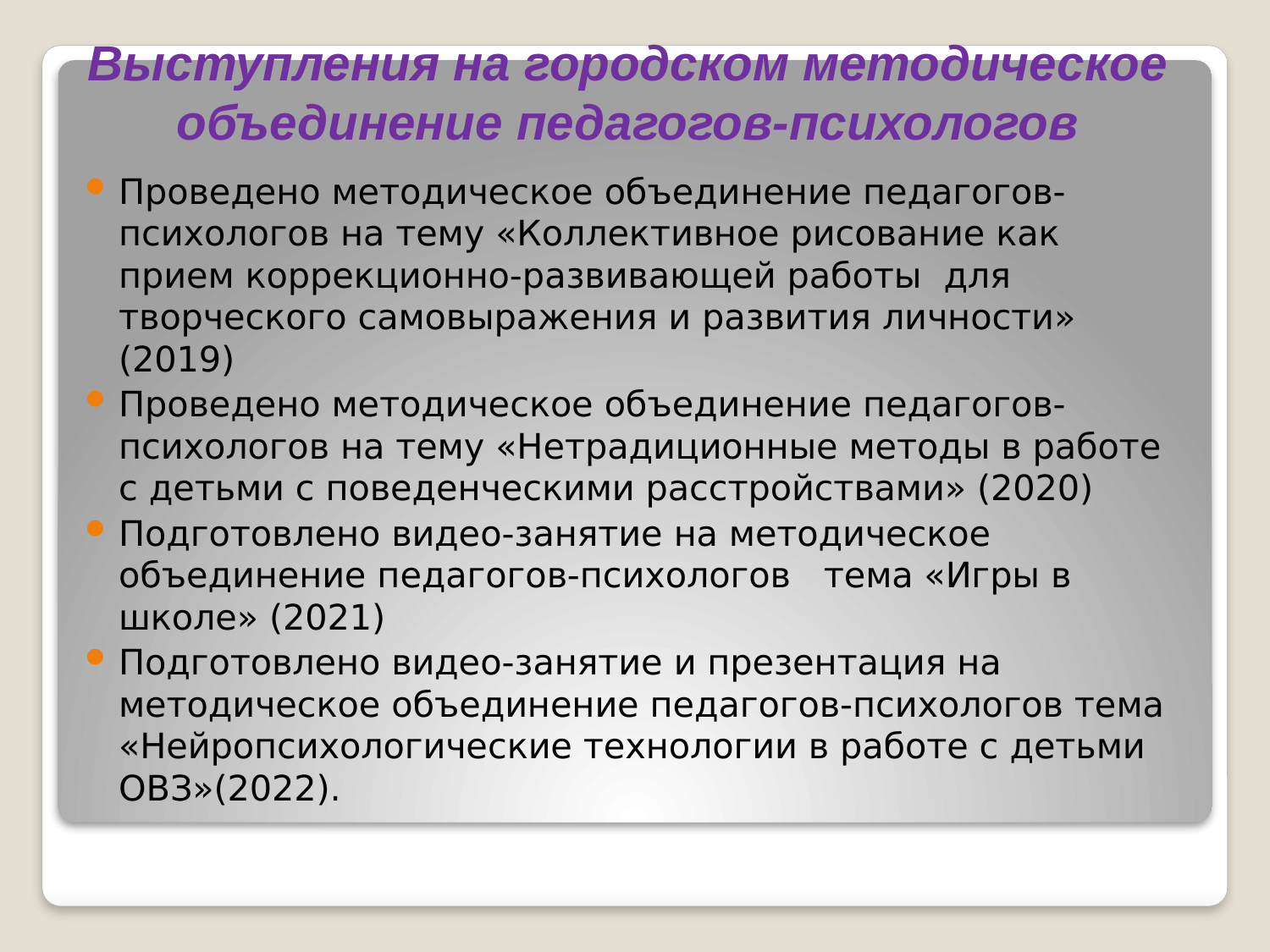

# Выступления на городском методическое объединение педагогов-психологов
Проведено методическое объединение педагогов-психологов на тему «Коллективное рисование как прием коррекционно-развивающей работы  для творческого самовыражения и развития личности» (2019)
Проведено методическое объединение педагогов-психологов на тему «Нетрадиционные методы в работе с детьми с поведенческими расстройствами» (2020)
Подготовлено видео-занятие на методическое объединение педагогов-психологов   тема «Игры в школе» (2021)
Подготовлено видео-занятие и презентация на методическое объединение педагогов-психологов тема «Нейропсихологические технологии в работе с детьми ОВЗ»(2022).